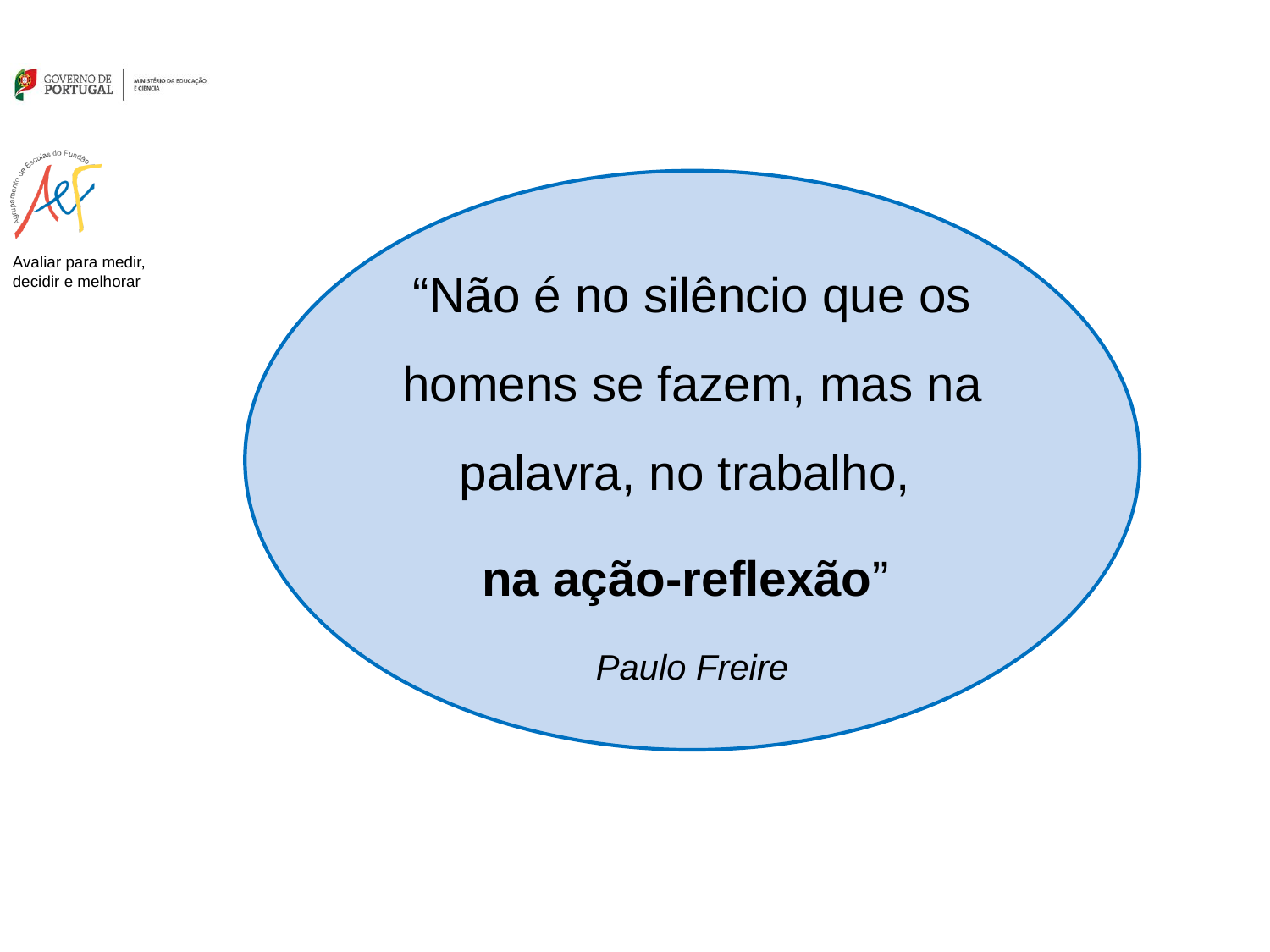

“Não é no silêncio que os homens se fazem, mas na palavra, no trabalho,
na ação-reflexão”
Paulo Freire